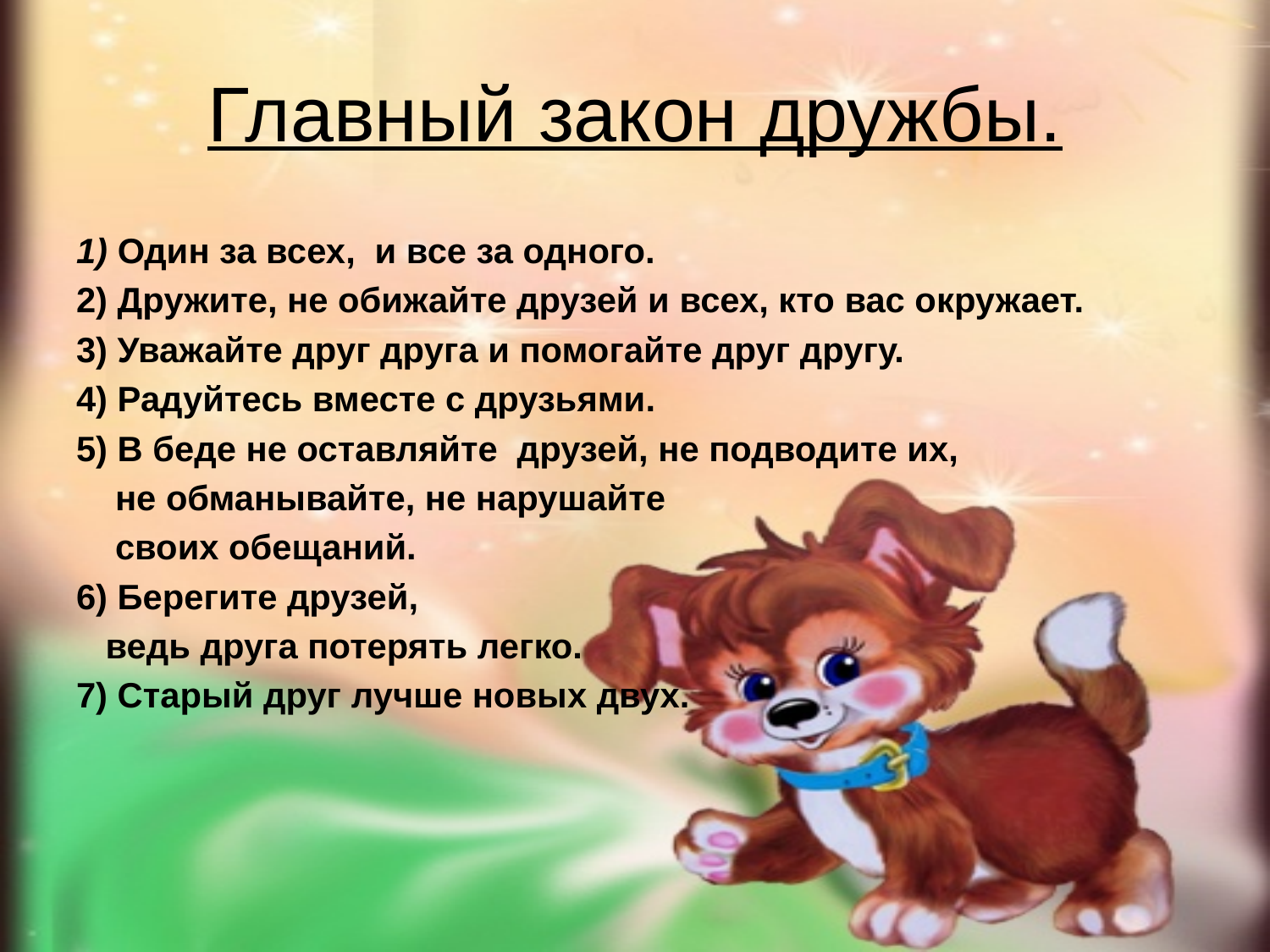

# Главный закон дружбы.
1) Один за всех,  и все за одного.
2) Дружите, не обижайте друзей и всех, кто вас окружает.
3) Уважайте друг друга и помогайте друг другу.
4) Радуйтесь вместе с друзьями.
5) В беде не оставляйте  друзей, не подводите их,
    не обманывайте, не нарушайте
    своих обещаний.
6) Берегите друзей,
   ведь друга потерять легко.
7) Старый друг лучше новых двух.